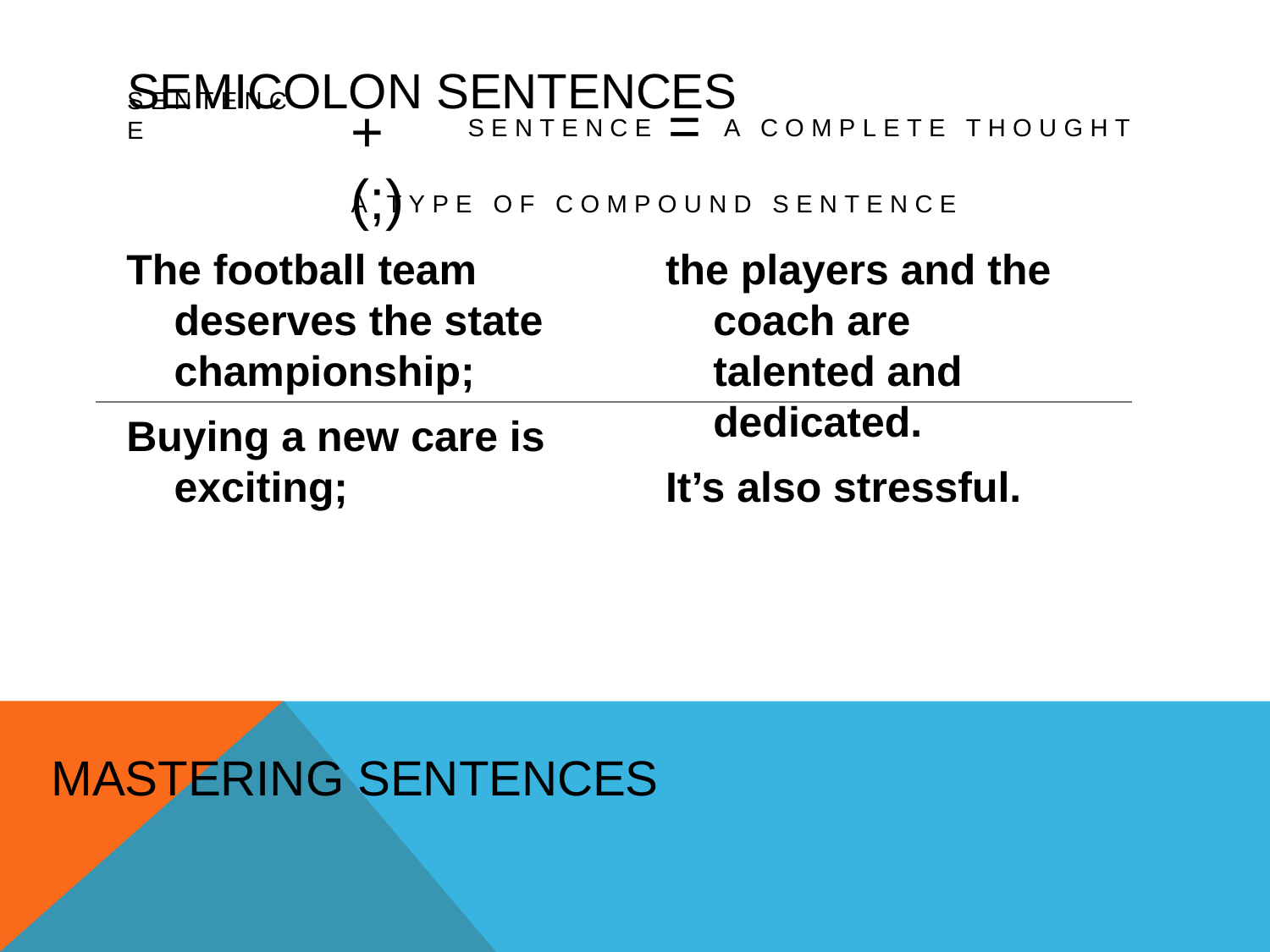

# Semicolon Sentences
Sentence
A complete thought
Sentence
=
+(;)
A TYPE OF COMPOUND SENTENCE
The football team deserves the state championship;
Buying a new care is exciting;
the players and the coach are talented and dedicated.
It’s also stressful.
Mastering sentences